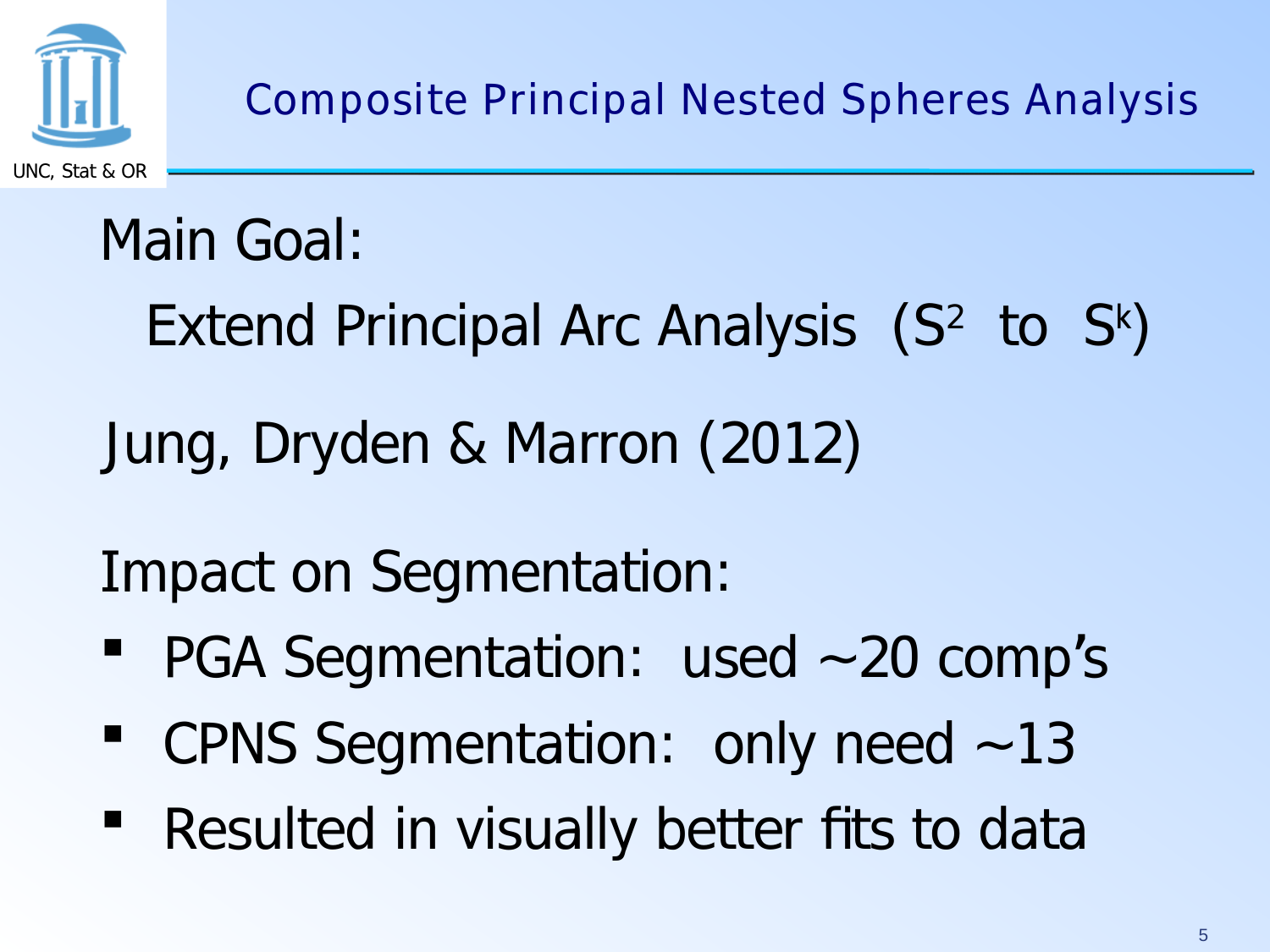

# Composite Principal Nested Spheres Analysis
Main Goal:
Extend Principal Arc Analysis  (S2  to  Sk)

Jung, Dryden & Marron (2012)

Impact on Segmentation:
PGA Segmentation:  used ~20 comp’s
CPNS Segmentation:  only need ~13
Resulted in visually better fits to data